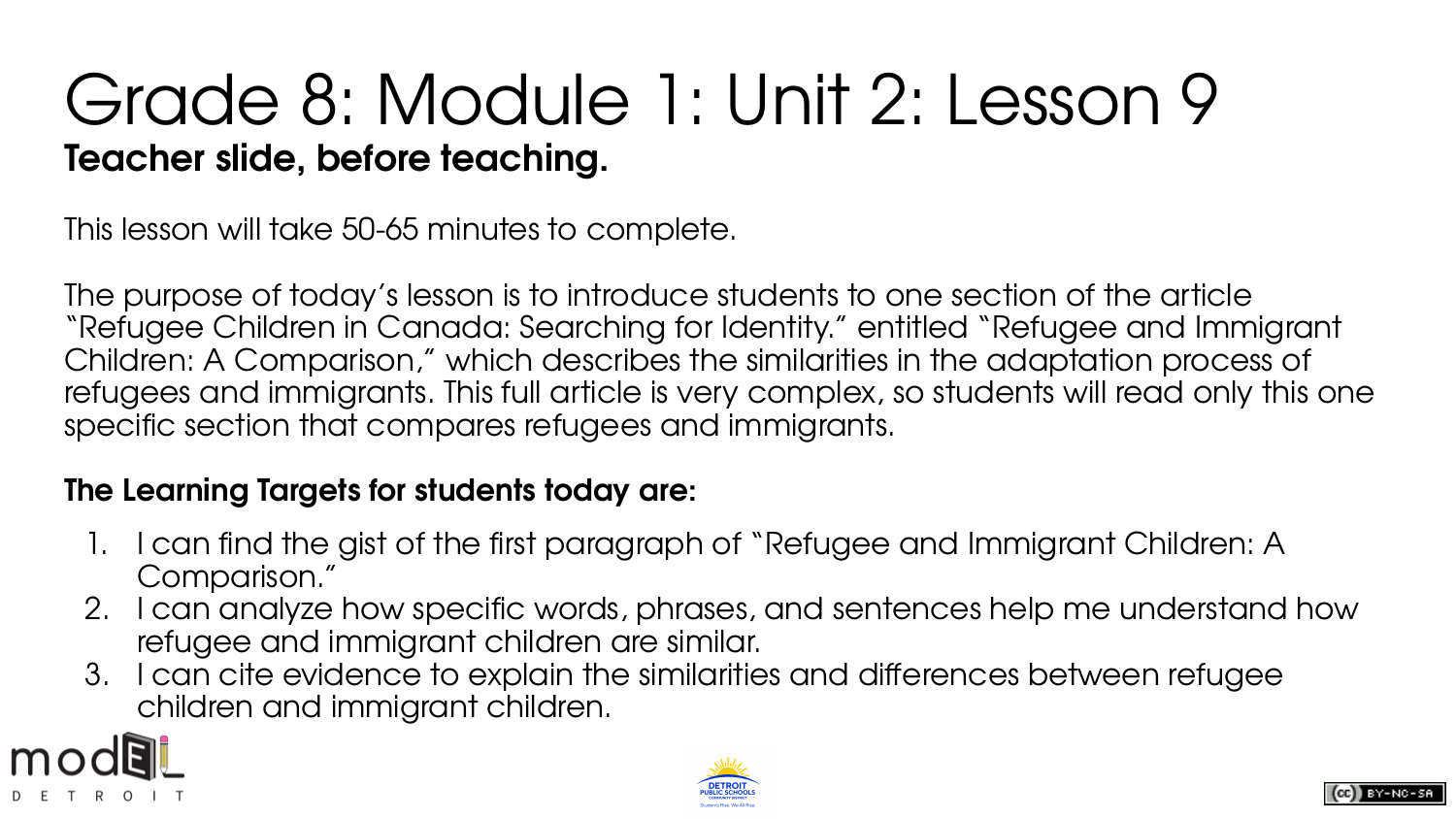

# Grade 8: Module 1: Unit 2: Lesson 9
Teacher slide, before teaching.
This lesson will take 50-65 minutes to complete.

The purpose of today’s lesson is to introduce students to one section of the article “Refugee Children in Canada: Searching for Identity.” entitled “Refugee and Immigrant Children: A Comparison,” which describes the similarities in the adaptation process of refugees and immigrants. This full article is very complex, so students will read only this one specific section that compares refugees and immigrants.

The Learning Targets for students today are:
I can find the gist of the first paragraph of “Refugee and Immigrant Children: A Comparison.”
I can analyze how specific words, phrases, and sentences help me understand how refugee and immigrant children are similar.
I can cite evidence to explain the similarities and differences between refugee children and immigrant children.